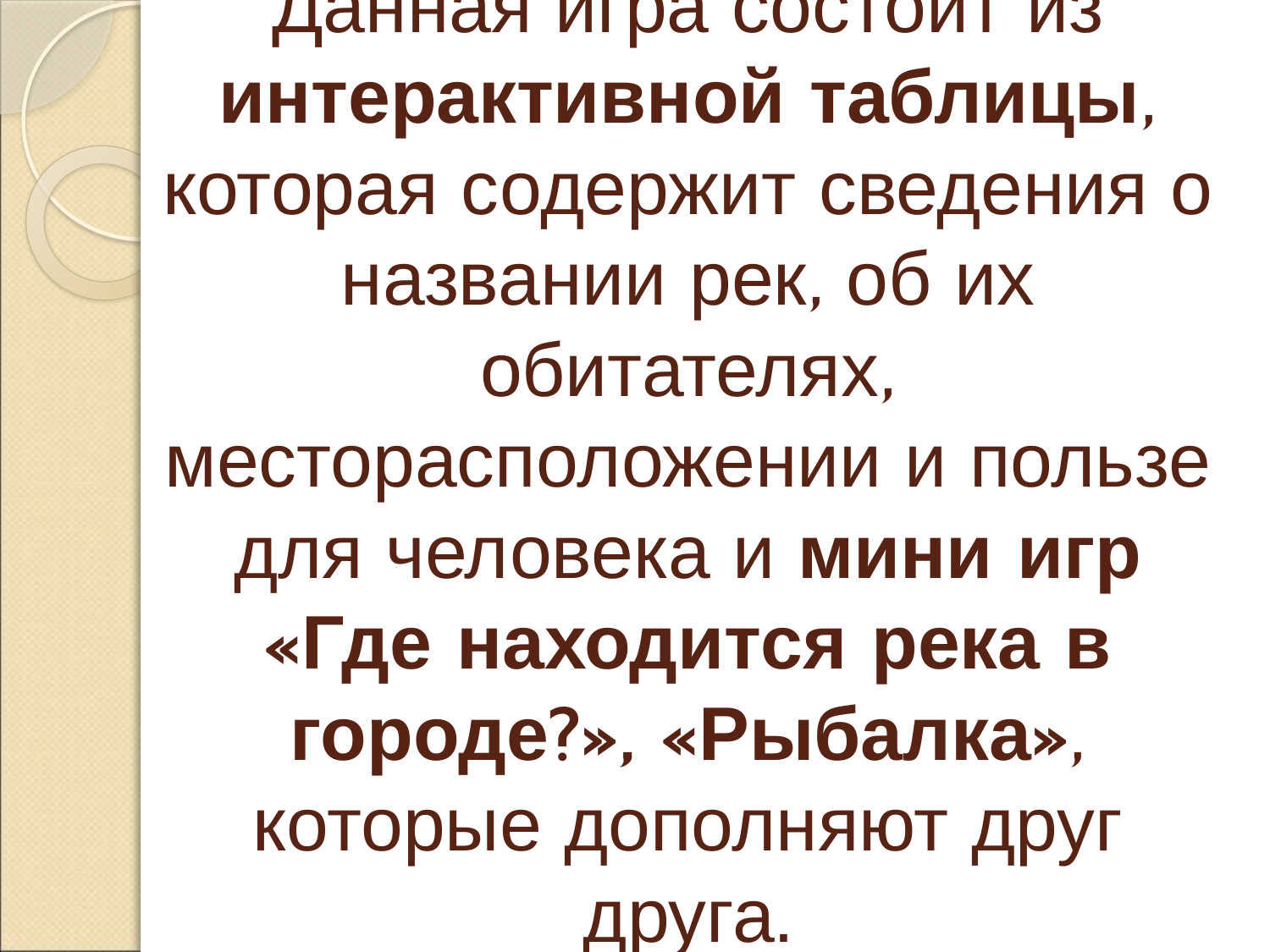

# Данная игра состоит из интерактивной таблицы, которая содержит сведения о названии рек, об их обитателях, месторасположении и пользе для человека и мини игр «Где находится река в городе?», «Рыбалка», которые дополняют друг друга.